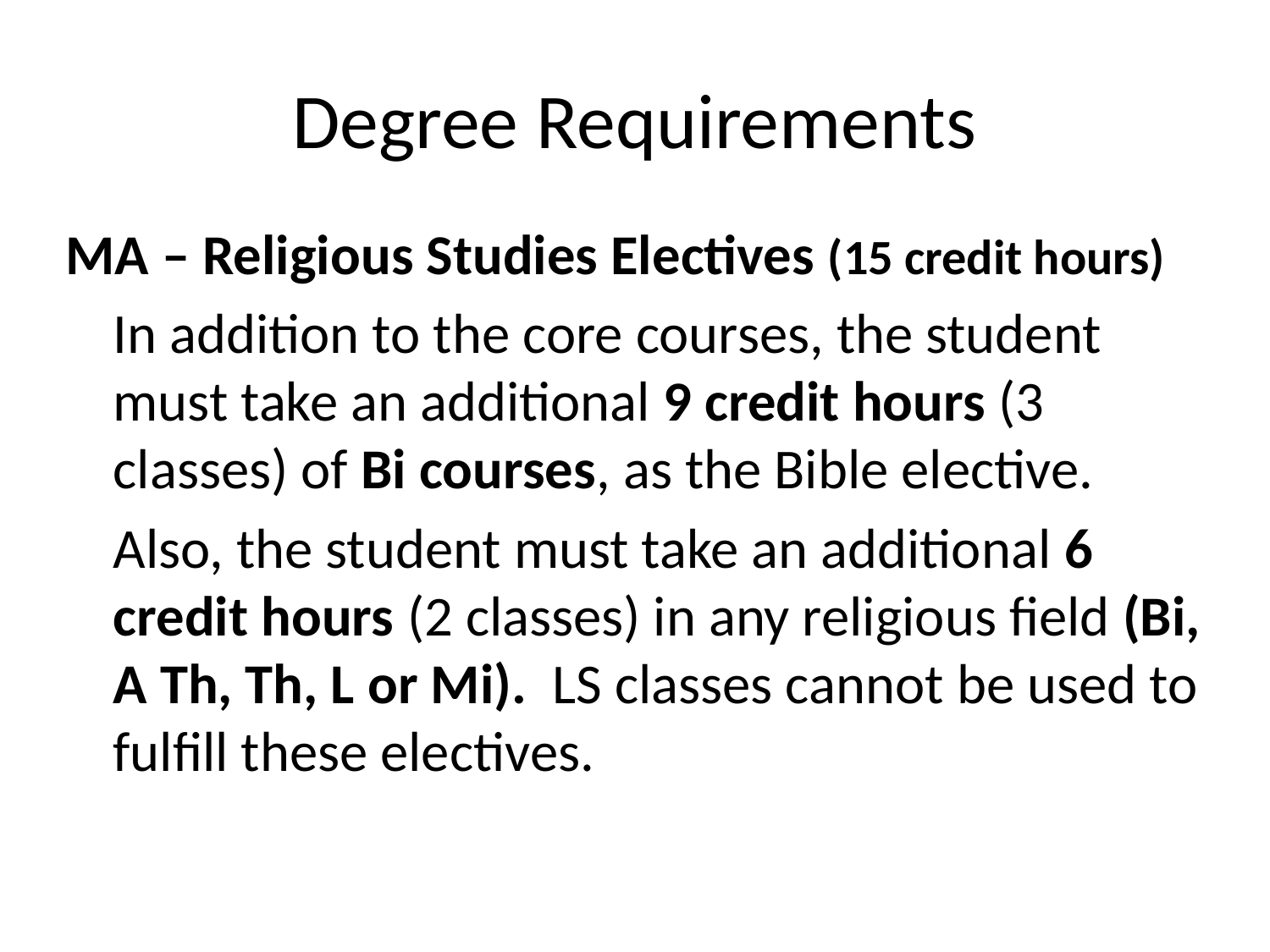

# Degree Requirements
MA – Religious Studies Electives (15 credit hours)
In addition to the core courses, the student must take an additional 9 credit hours (3 classes) of Bi courses, as the Bible elective.
Also, the student must take an additional 6 credit hours (2 classes) in any religious field (Bi, A Th, Th, L or Mi).  LS classes cannot be used to fulfill these electives.